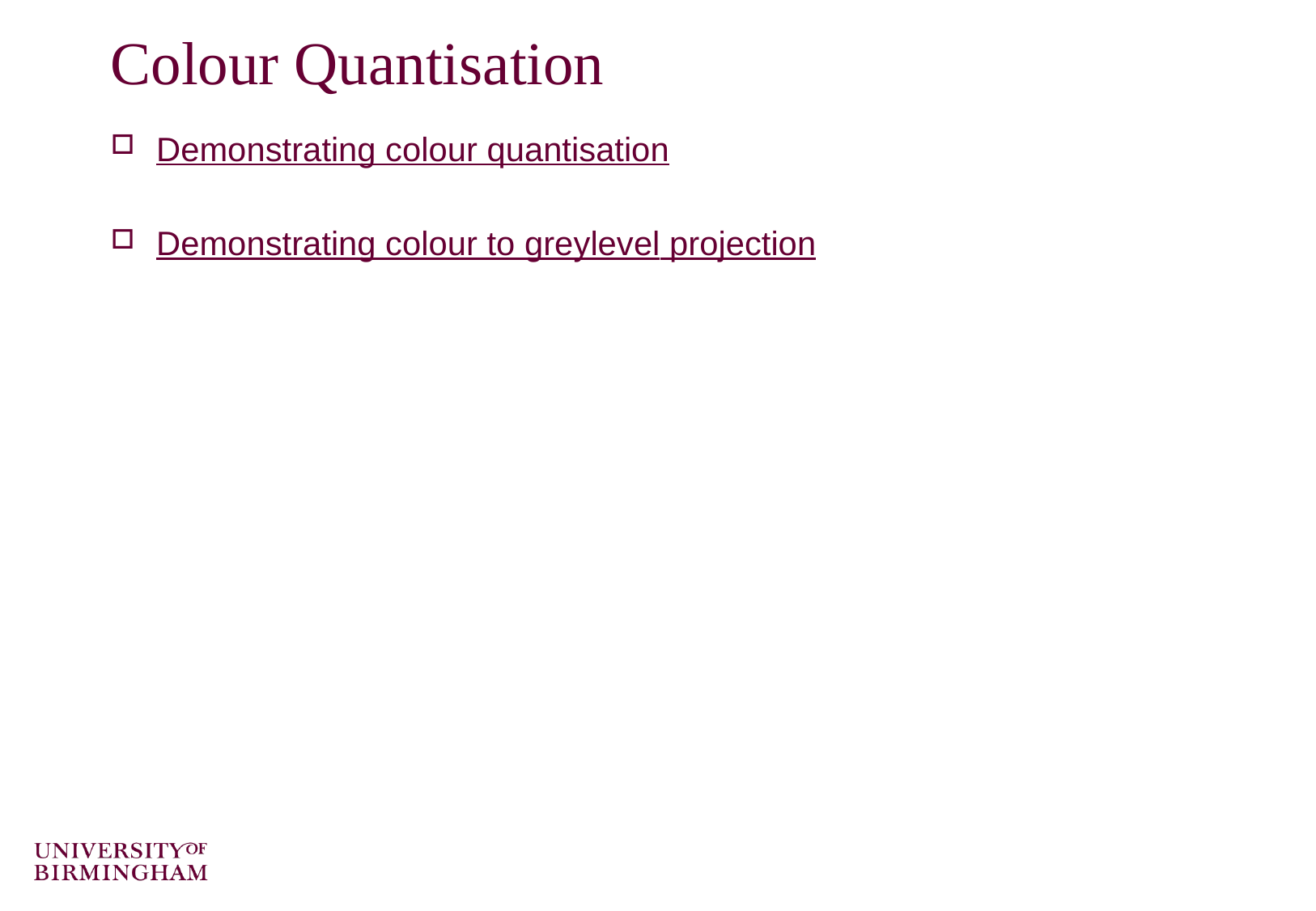

# Colour Quantisation
Demonstrating colour quantisation

Demonstrating colour to greylevel projection